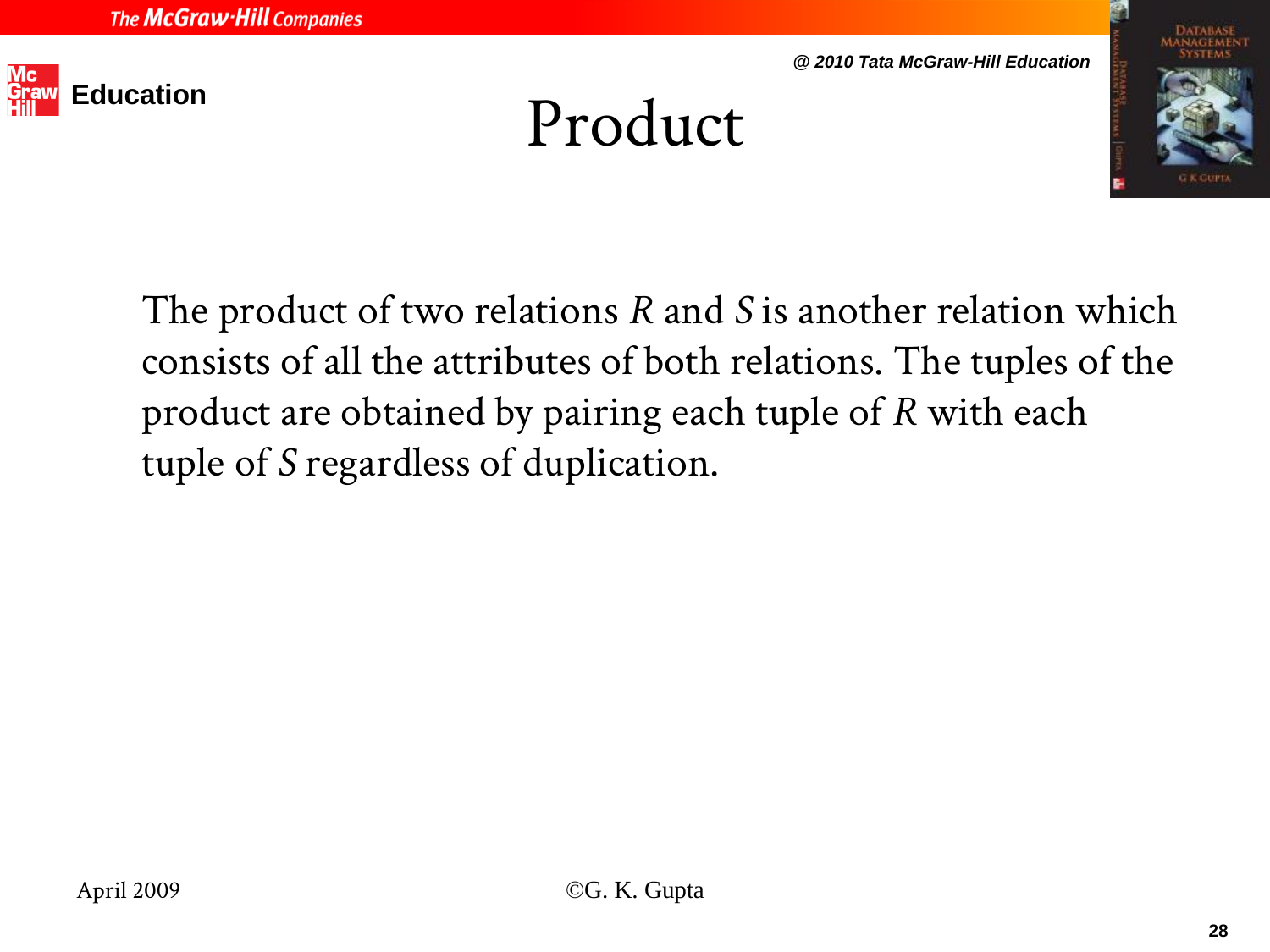

# Product
The product of two relations R and S is another relation which consists of all the attributes of both relations. The tuples of the product are obtained by pairing each tuple of R with each tuple of S regardless of duplication.

April 2009
©G. K. Gupta